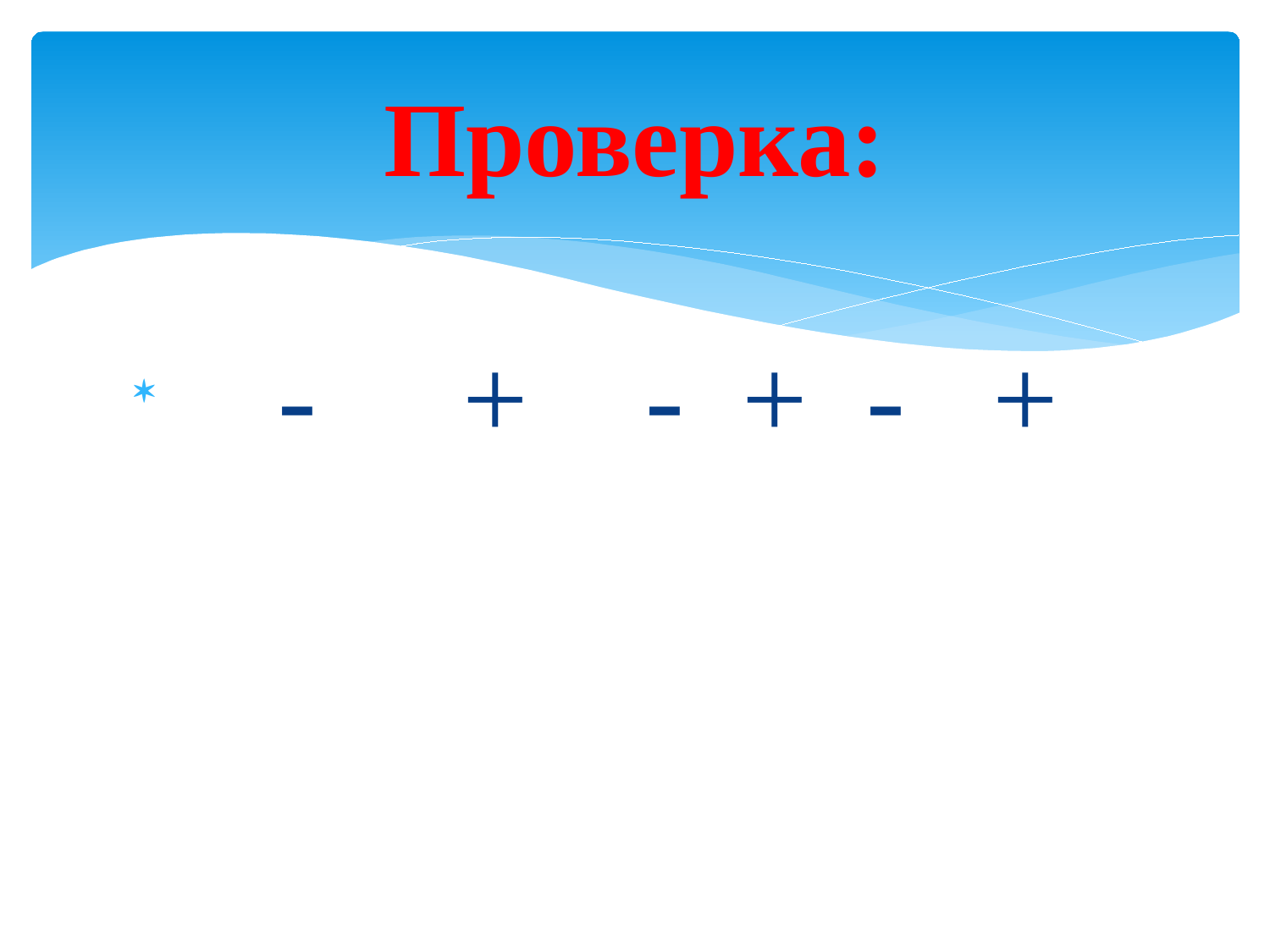

# Проверка:
         -     +    -  +  -   +